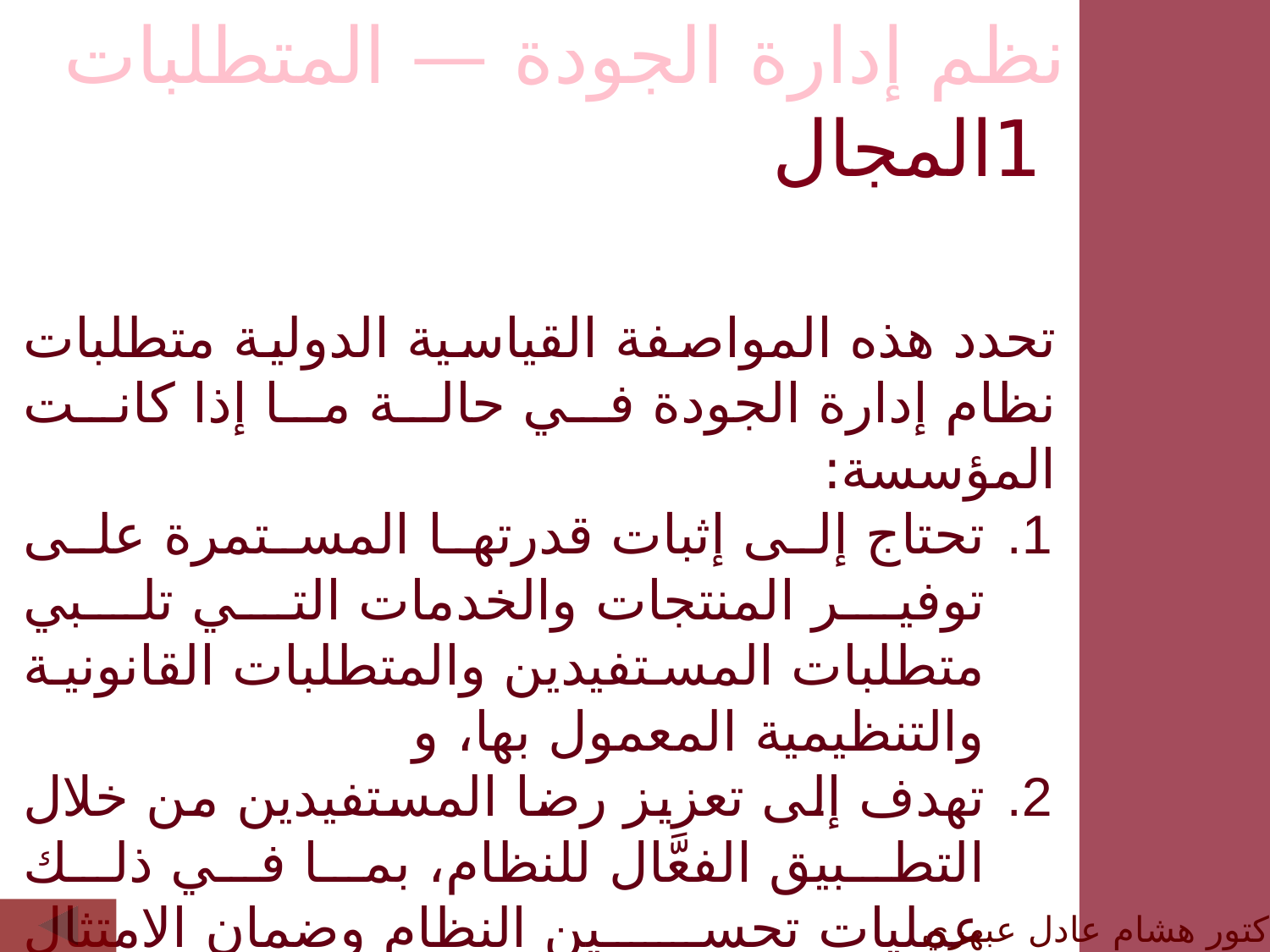

نظم إدارة الجودة — المتطلبات
 1المجال

تحدد هذه المواصفة القياسية الدولية متطلبات نظام إدارة الجودة في حالة ما إذا كانت المؤسسة:
تحتاج إلى إثبات قدرتها المستمرة على توفير المنتجات والخدمات التي تلبي متطلبات المستفيدين والمتطلبات القانونية والتنظيمية المعمول بها، و
تهدف إلى تعزيز رضا المستفيدين من خلال التطبيق الفعَّال للنظام، بما في ذلك عمليات تحسين النظام وضمان الامتثال لمتطلبات المستفيدين والمتطلبات القانونية والتنظيمية المعمول بها.

الدكتور هشام عادل عبهري